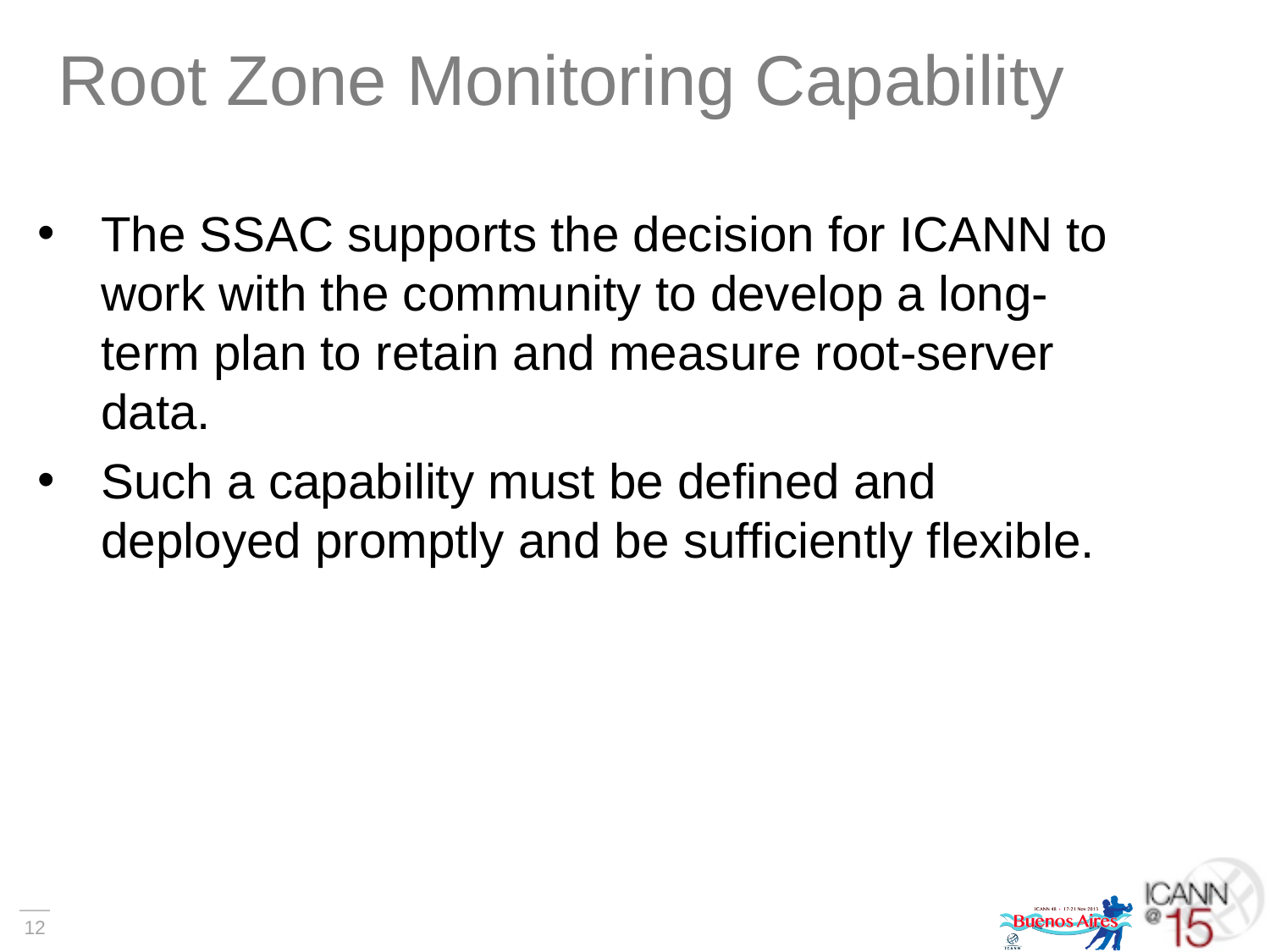

# Root Zone Monitoring Capability
The SSAC supports the decision for ICANN to work with the community to develop a long-term plan to retain and measure root-server data.
Such a capability must be defined and deployed promptly and be sufficiently flexible.